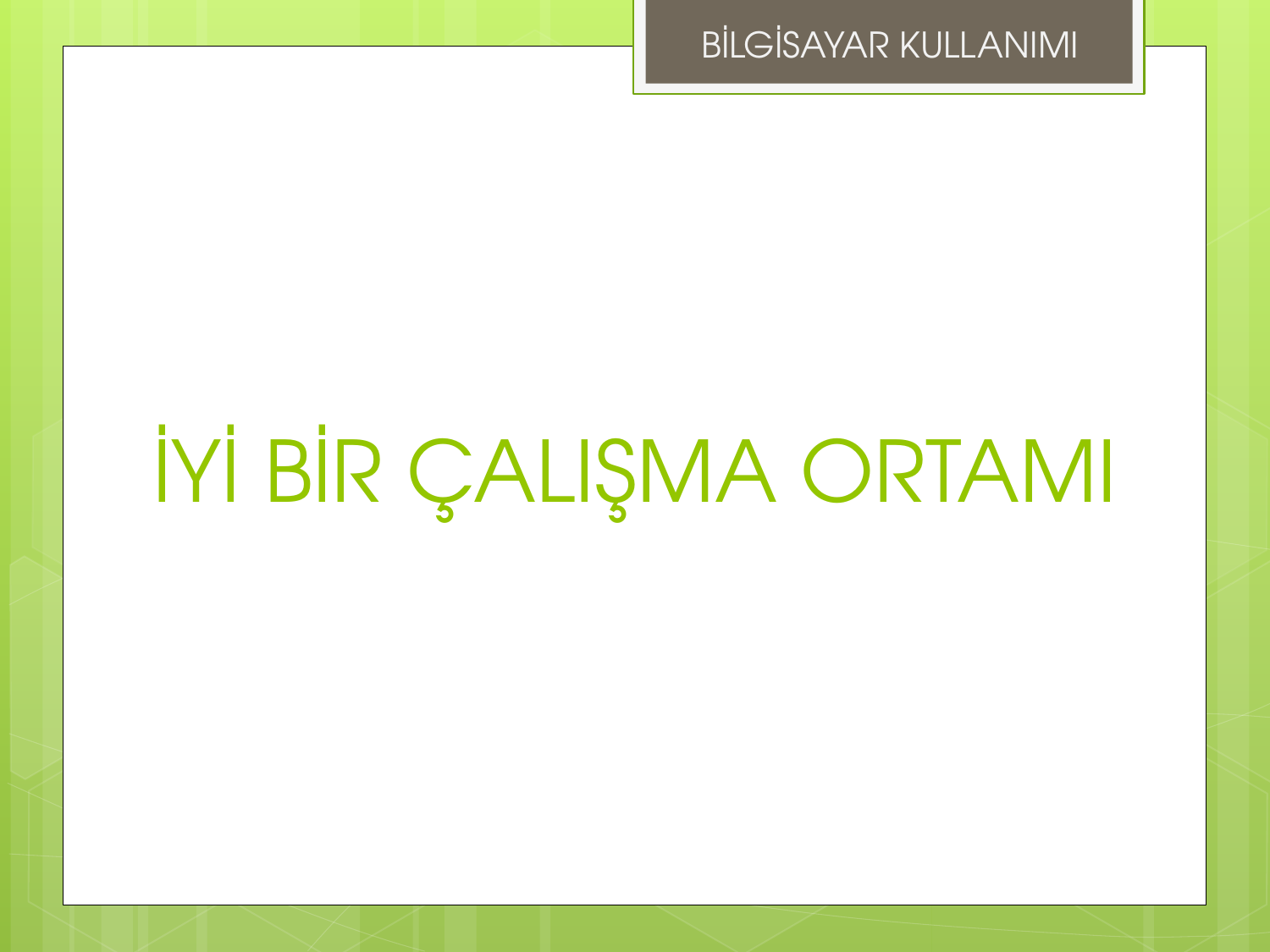

BİLGİSAYAR KULLANIMI
# İYİ BİR ÇALIŞMA ORTAMI